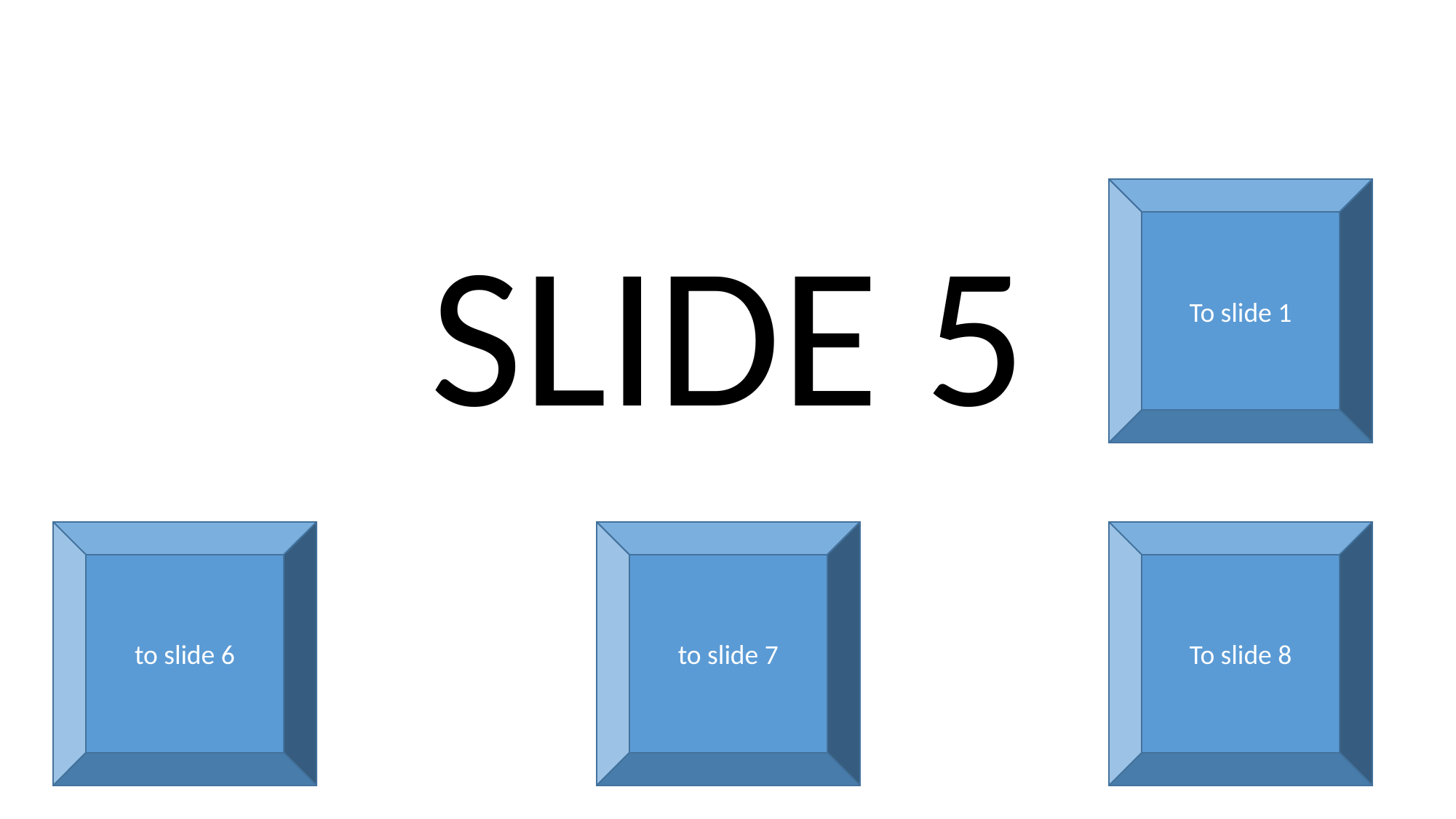

To slide 1
SLIDE 5
to slide 6
to slide 7
To slide 8